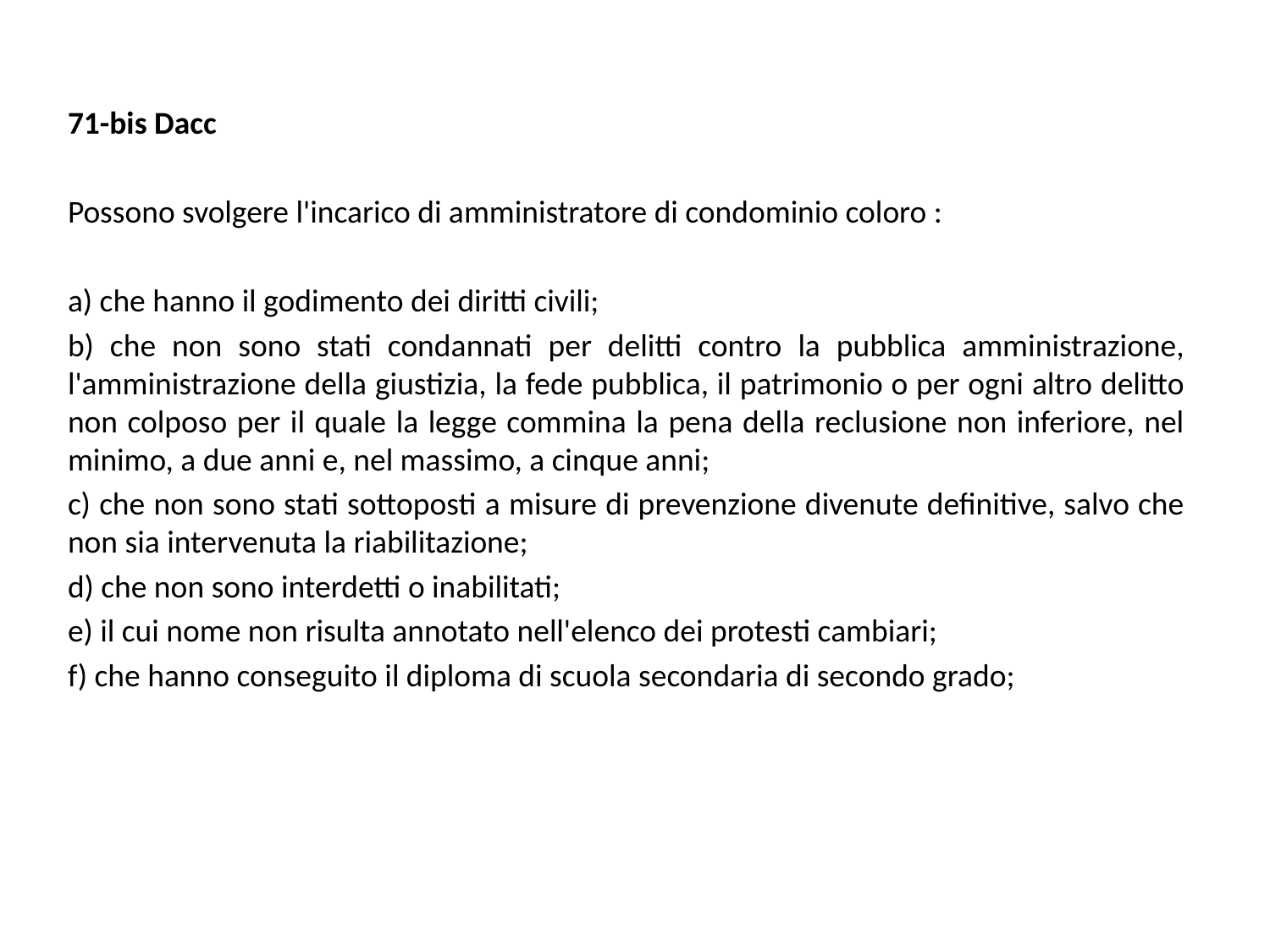

71-bis Dacc

Possono svolgere l'incarico di amministratore di condominio coloro :

a) che hanno il godimento dei diritti civili;
b) che non sono stati condannati per delitti contro la pubblica amministrazione, l'amministrazione della giustizia, la fede pubblica, il patrimonio o per ogni altro delitto non colposo per il quale la legge commina la pena della reclusione non inferiore, nel minimo, a due anni e, nel massimo, a cinque anni;
c) che non sono stati sottoposti a misure di prevenzione divenute definitive, salvo che non sia intervenuta la riabilitazione;
d) che non sono interdetti o inabilitati;
e) il cui nome non risulta annotato nell'elenco dei protesti cambiari;
f) che hanno conseguito il diploma di scuola secondaria di secondo grado;